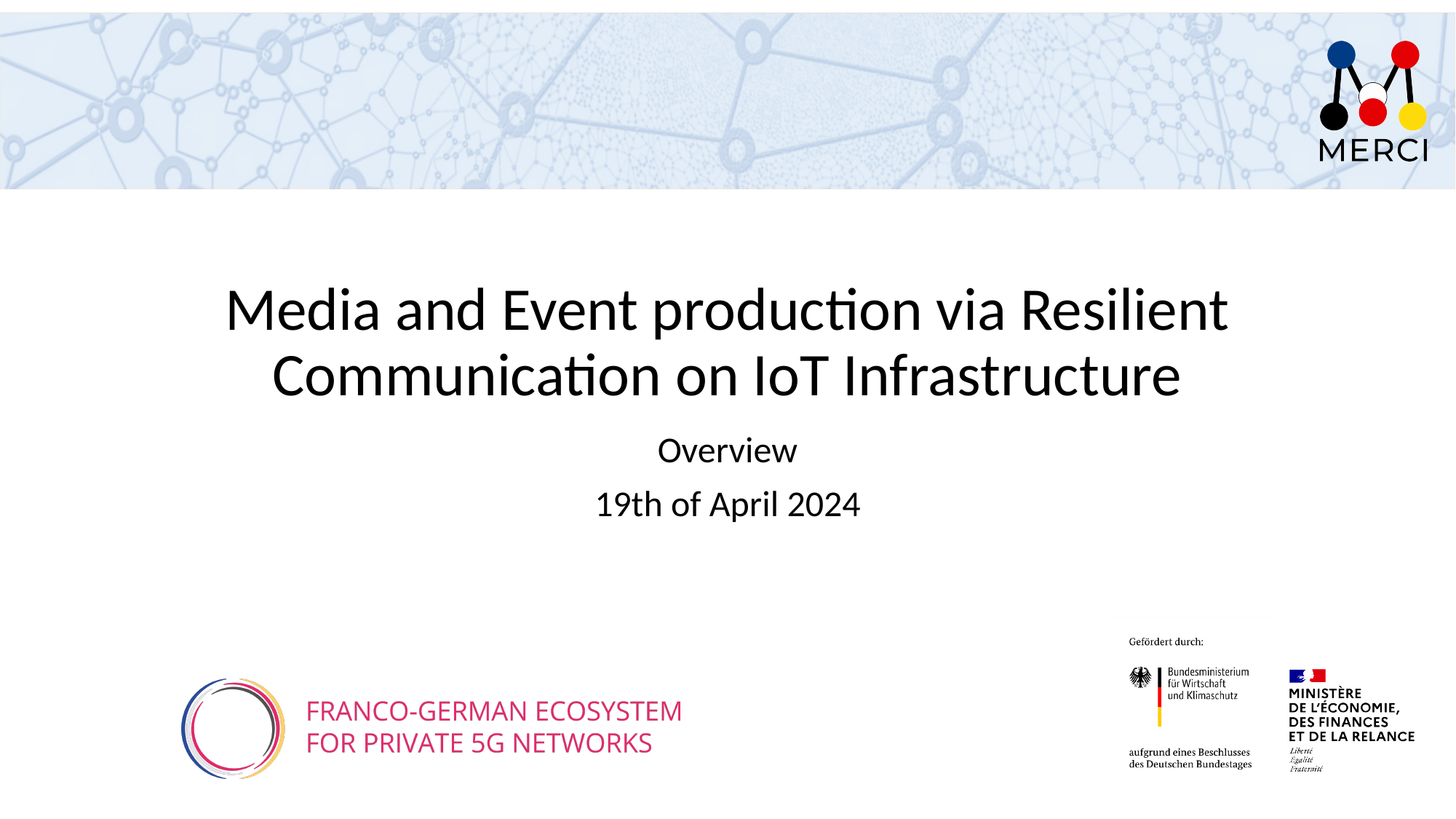

# Media and Event production via Resilient Communication on IoT Infrastructure
Overview
19th of April 2024